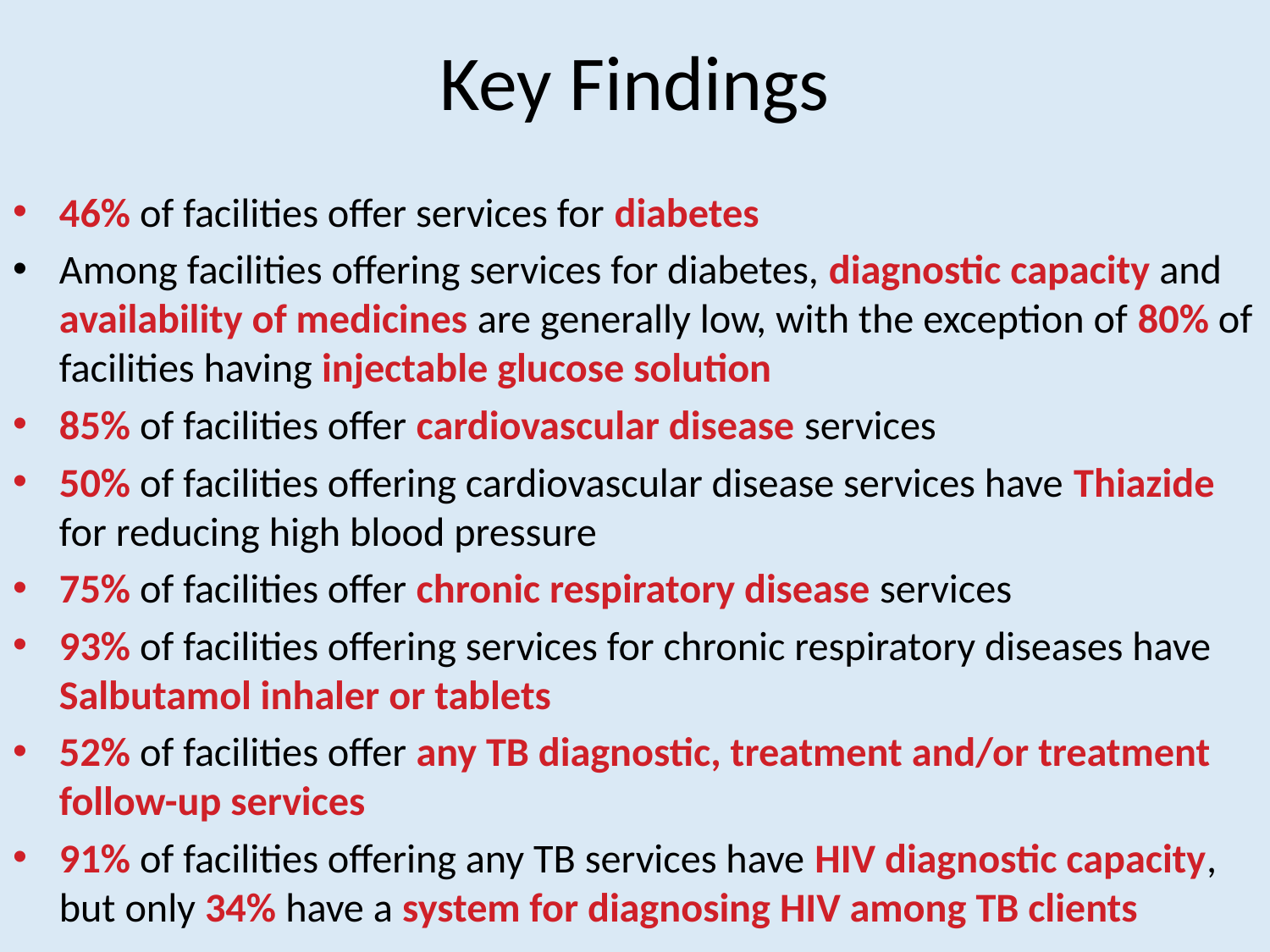

# Key Findings
46% of facilities offer services for diabetes
Among facilities offering services for diabetes, diagnostic capacity and availability of medicines are generally low, with the exception of 80% of facilities having injectable glucose solution
85% of facilities offer cardiovascular disease services
50% of facilities offering cardiovascular disease services have Thiazide for reducing high blood pressure
75% of facilities offer chronic respiratory disease services
93% of facilities offering services for chronic respiratory diseases have Salbutamol inhaler or tablets
52% of facilities offer any TB diagnostic, treatment and/or treatment follow-up services
91% of facilities offering any TB services have HIV diagnostic capacity, but only 34% have a system for diagnosing HIV among TB clients